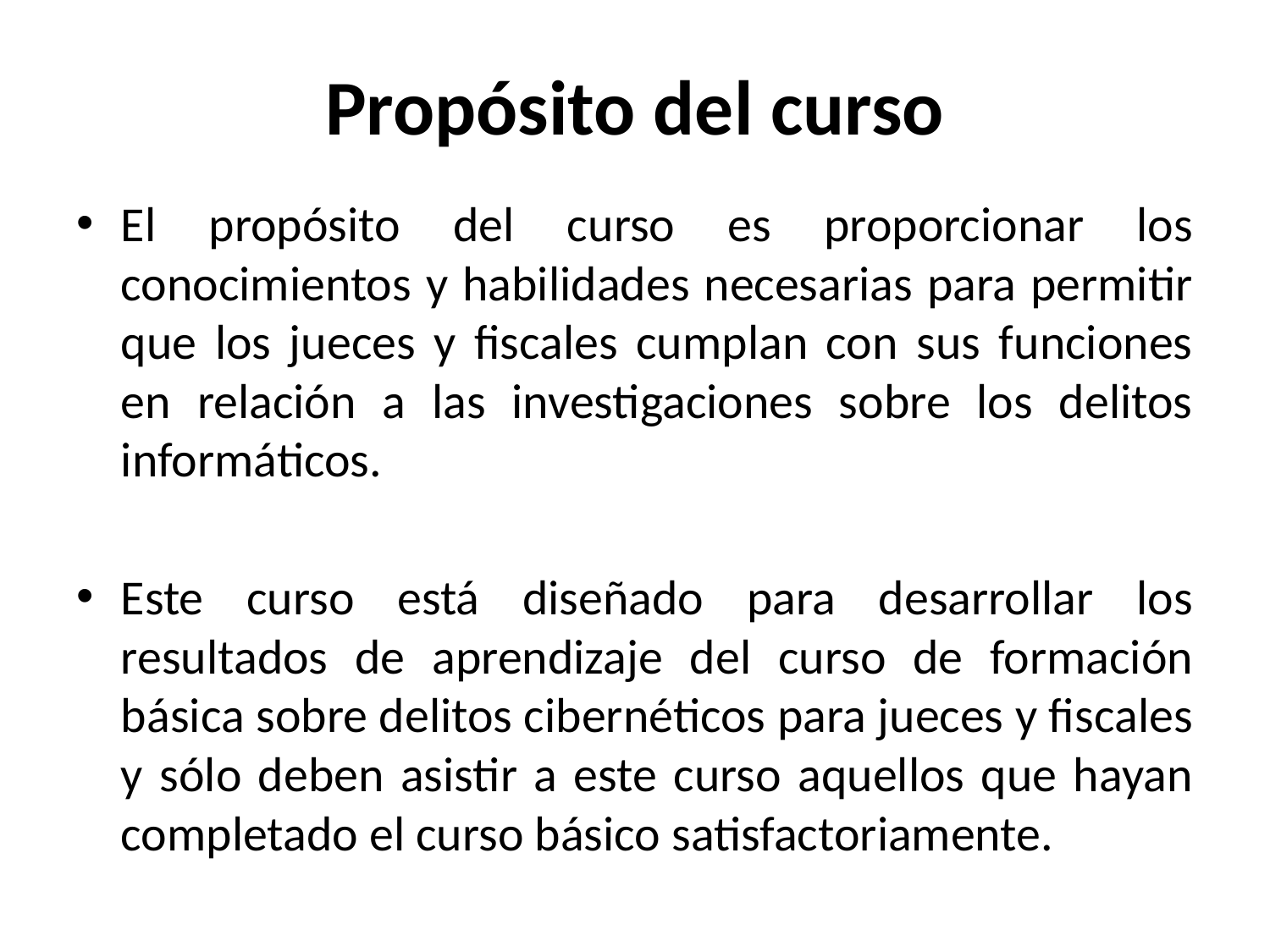

# Propósito del curso
El propósito del curso es proporcionar los conocimientos y habilidades necesarias para permitir que los jueces y fiscales cumplan con sus funciones en relación a las investigaciones sobre los delitos informáticos.

Este curso está diseñado para desarrollar los resultados de aprendizaje del curso de formación básica sobre delitos cibernéticos para jueces y fiscales y sólo deben asistir a este curso aquellos que hayan completado el curso básico satisfactoriamente.